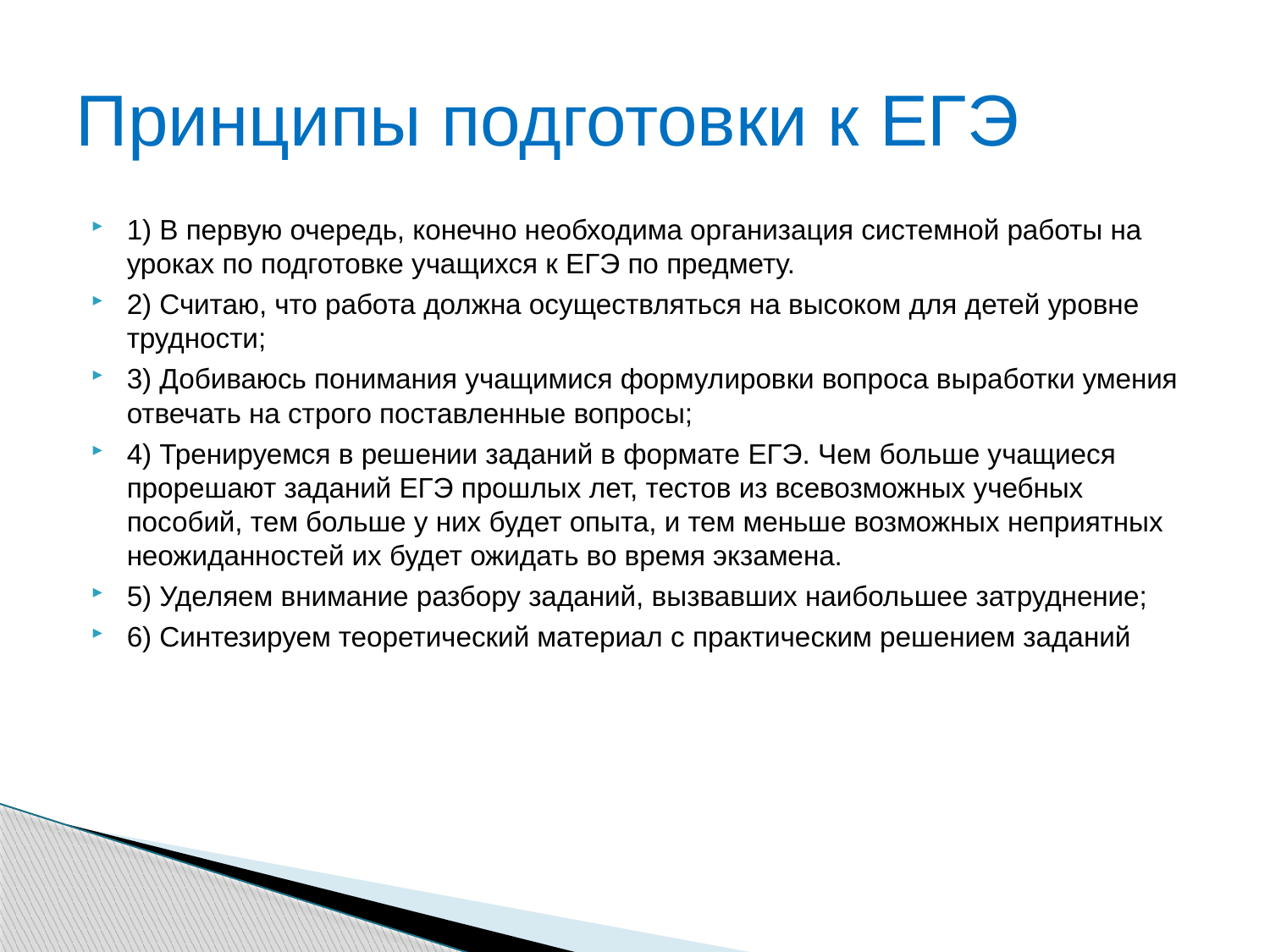

# Принципы подготовки к ЕГЭ
1) В первую очередь, конечно необходима организация системной работы на уроках по подготовке учащихся к ЕГЭ по предмету.
2) Считаю, что работа должна осуществляться на высоком для детей уровне трудности;
3) Добиваюсь понимания учащимися формулировки вопроса выработки умения отвечать на строго поставленные вопросы;
4) Тренируемся в решении заданий в формате ЕГЭ. Чем больше учащиеся прорешают заданий ЕГЭ прошлых лет, тестов из всевозможных учебных пособий, тем больше у них будет опыта, и тем меньше возможных неприятных неожиданностей их будет ожидать во время экзамена.
5) Уделяем внимание разбору заданий, вызвавших наибольшее затруднение;
6) Синтезируем теоретический материал с практическим решением заданий